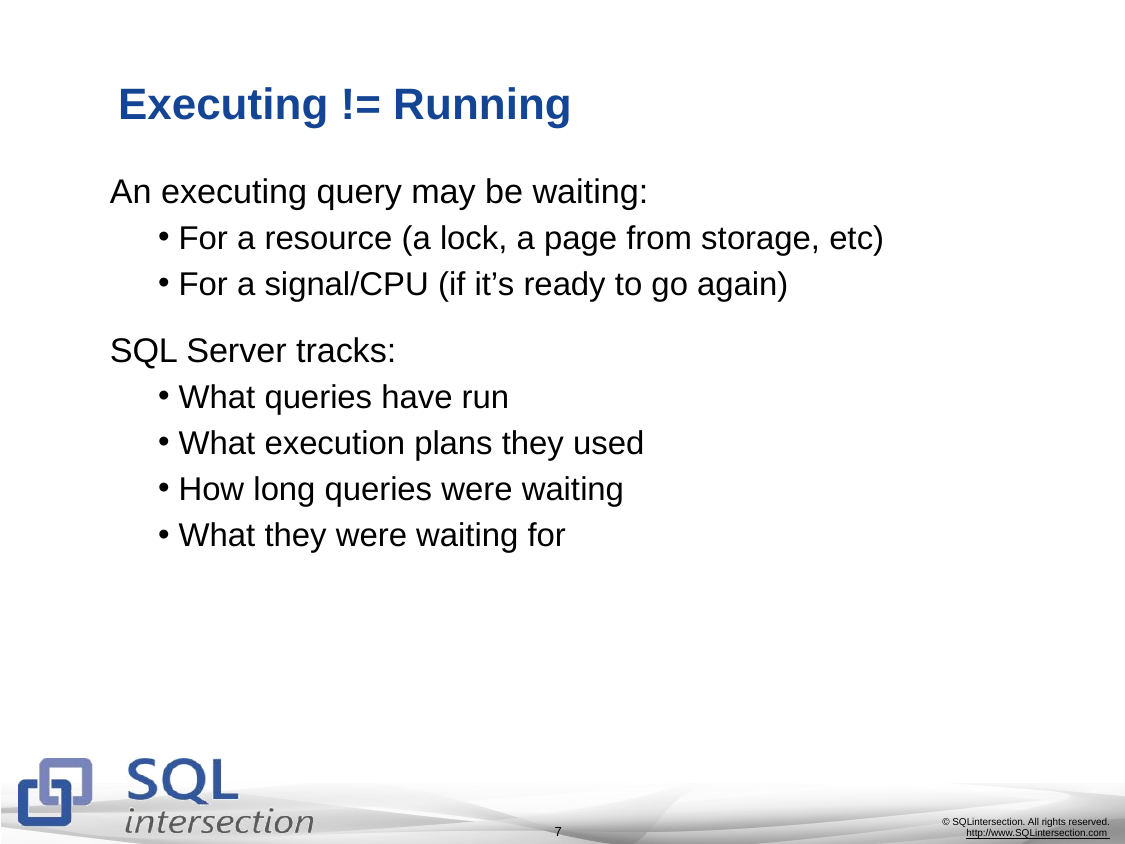

# Executing != Running
An executing query may be waiting:
For a resource (a lock, a page from storage, etc)
For a signal/CPU (if it’s ready to go again)
SQL Server tracks:
What queries have run
What execution plans they used
How long queries were waiting
What they were waiting for